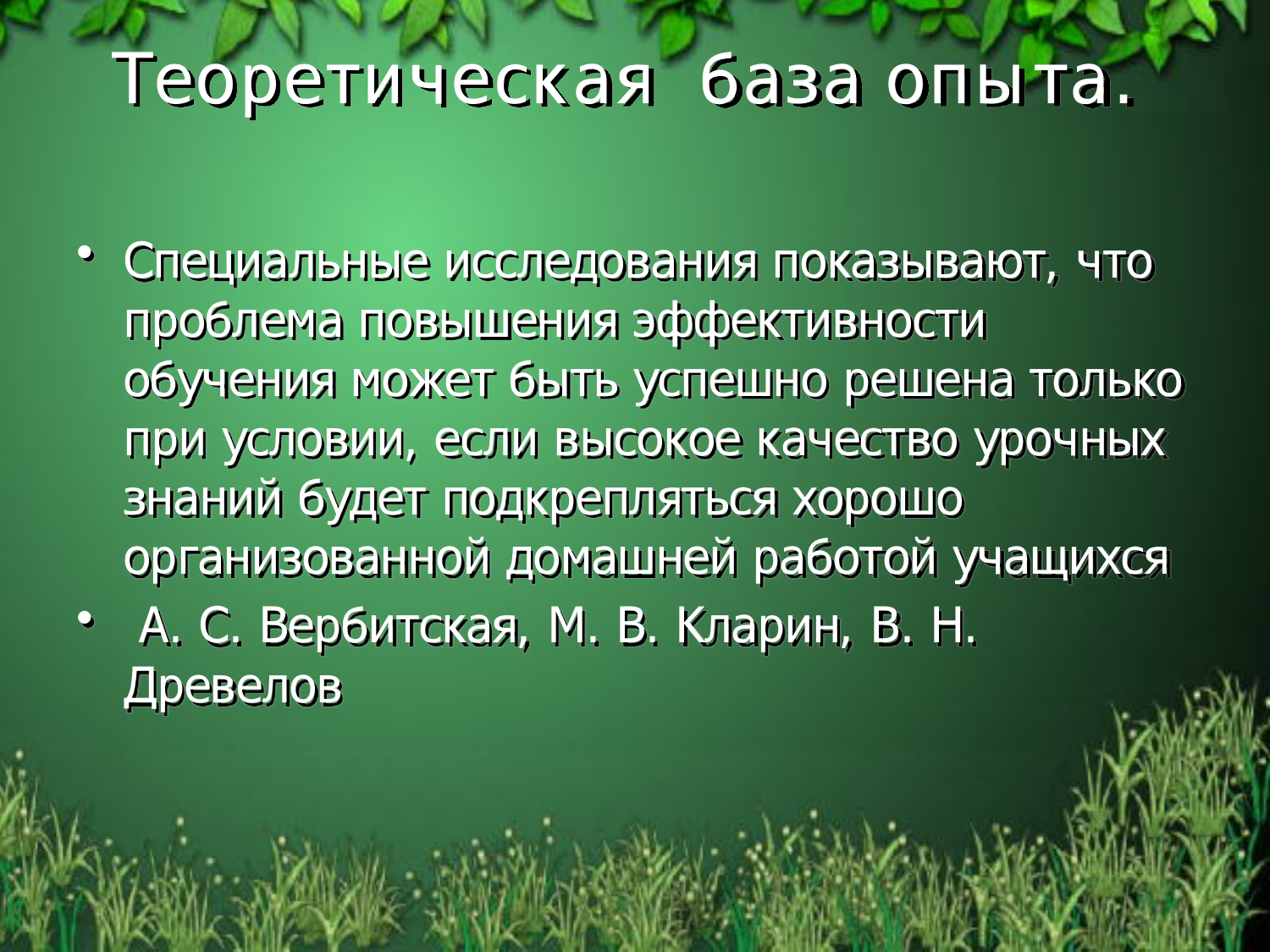

# Теоретическая  база опыта.
Специальные исследования показывают, что проблема повышения эффективности обучения может быть успешно решена только при условии, если высокое качество урочных знаний будет подкрепляться хорошо организованной домашней работой учащихся
 А. С. Вербитская, М. В. Кларин, В. Н. Древелов